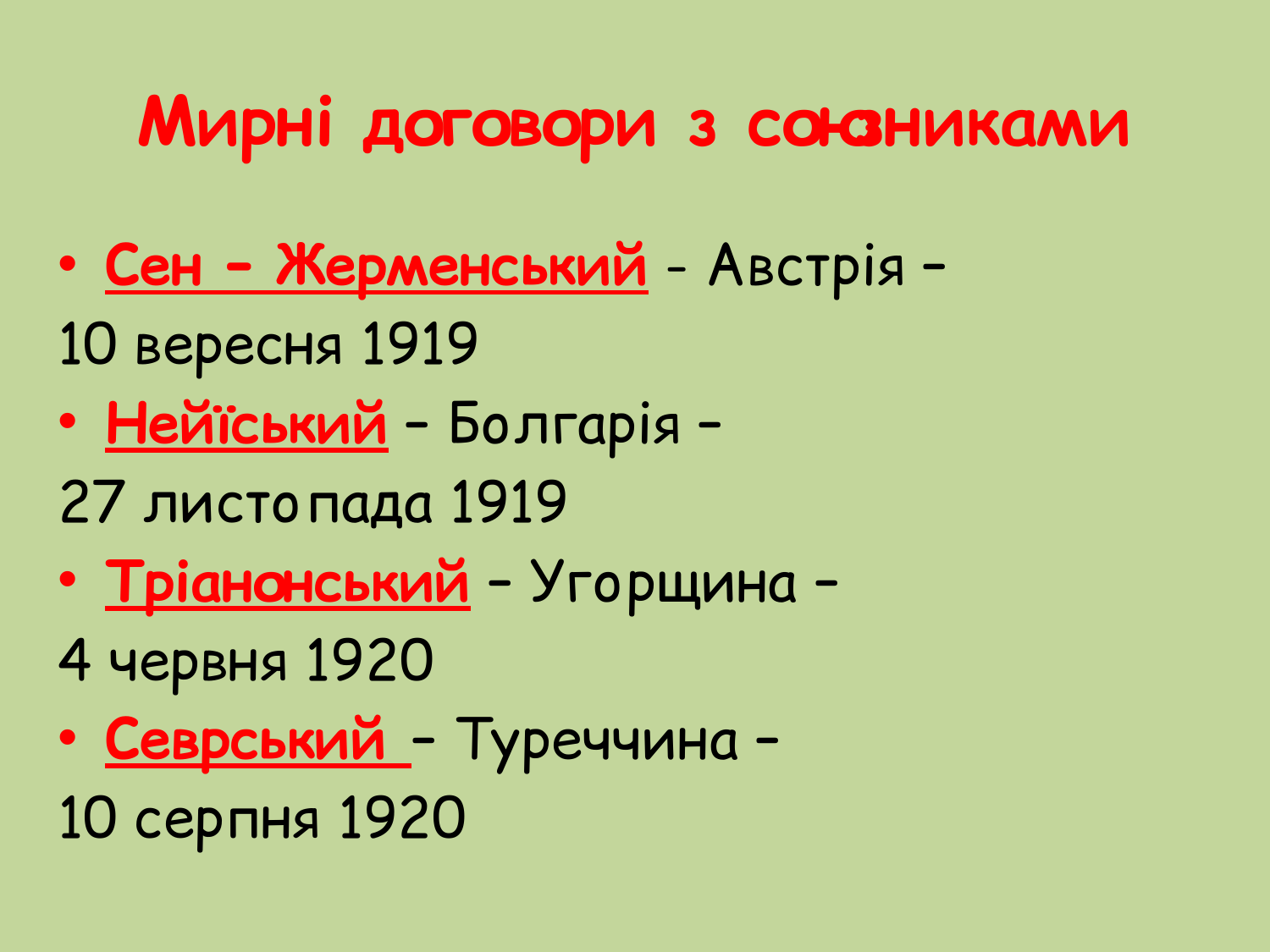

# Мирні договори з союзниками
Сен – Жерменський - Австрія –
10 вересня 1919
Нейїський – Болгарія –
27 листопада 1919
Тріанонський – Угорщина –
4 червня 1920
Севрський – Туреччина –
10 серпня 1920